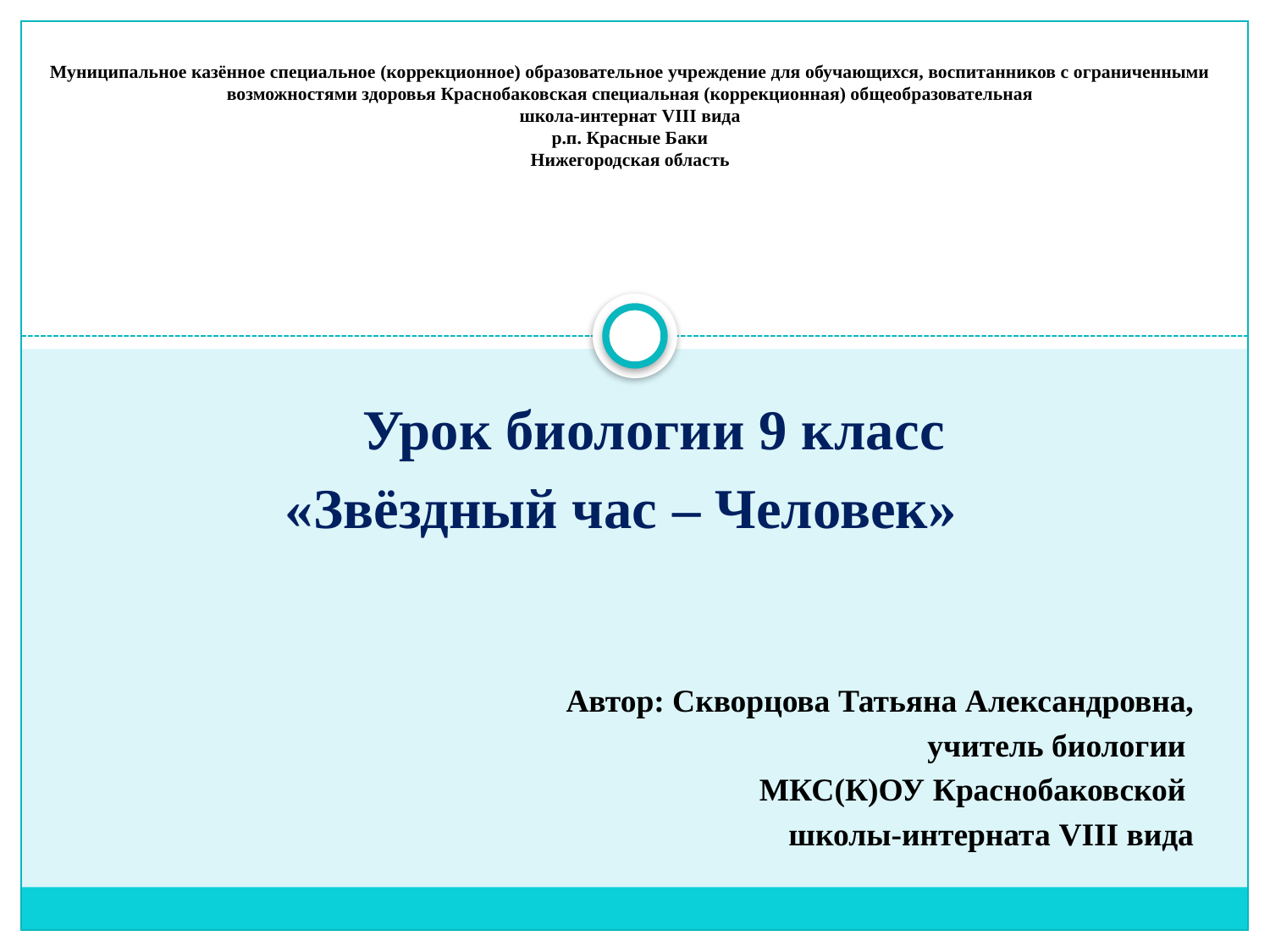

# Муниципальное казённое специальное (коррекционное) образовательное учреждение для обучающихся, воспитанников с ограниченными возможностями здоровья Краснобаковская специальная (коррекционная) общеобразовательная школа-интернат VIII вида р.п. Красные Баки Нижегородская область
Урок биологии 9 класс
«Звёздный час – Человек»
Автор: Скворцова Татьяна Александровна,
учитель биологии
МКС(К)ОУ Краснобаковской
школы-интерната VIII вида